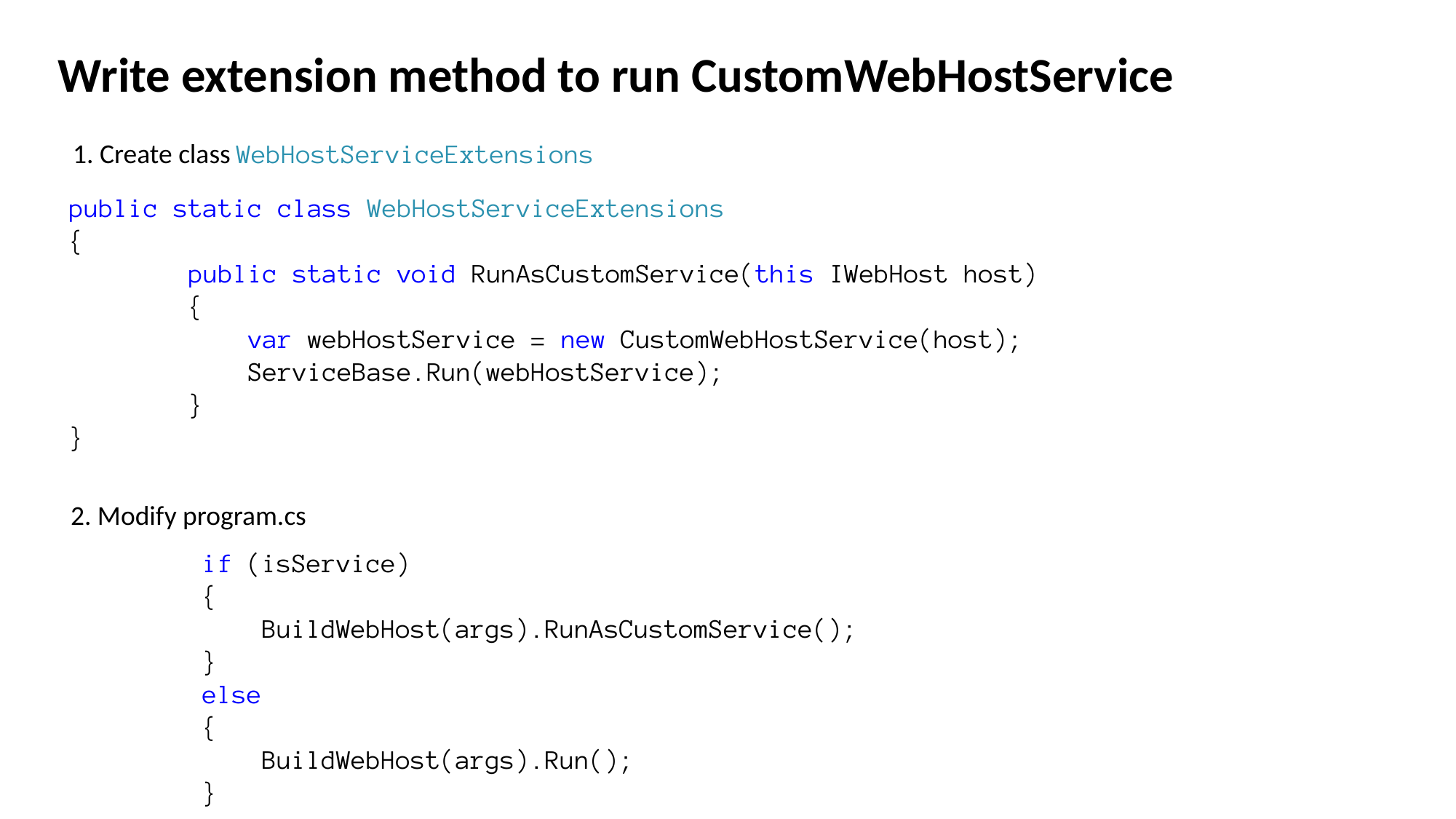

Write extension method to run CustomWebHostService
1. Create class WebHostServiceExtensions
public static class WebHostServiceExtensions
{
        public static void RunAsCustomService(this IWebHost host)
        {
            var webHostService = new CustomWebHostService(host);
            ServiceBase.Run(webHostService);
        }
}
2. Modify program.cs
            if (isService)
            {
                BuildWebHost(args).RunAsCustomService();
            }
            else
            {
                BuildWebHost(args).Run();
            }